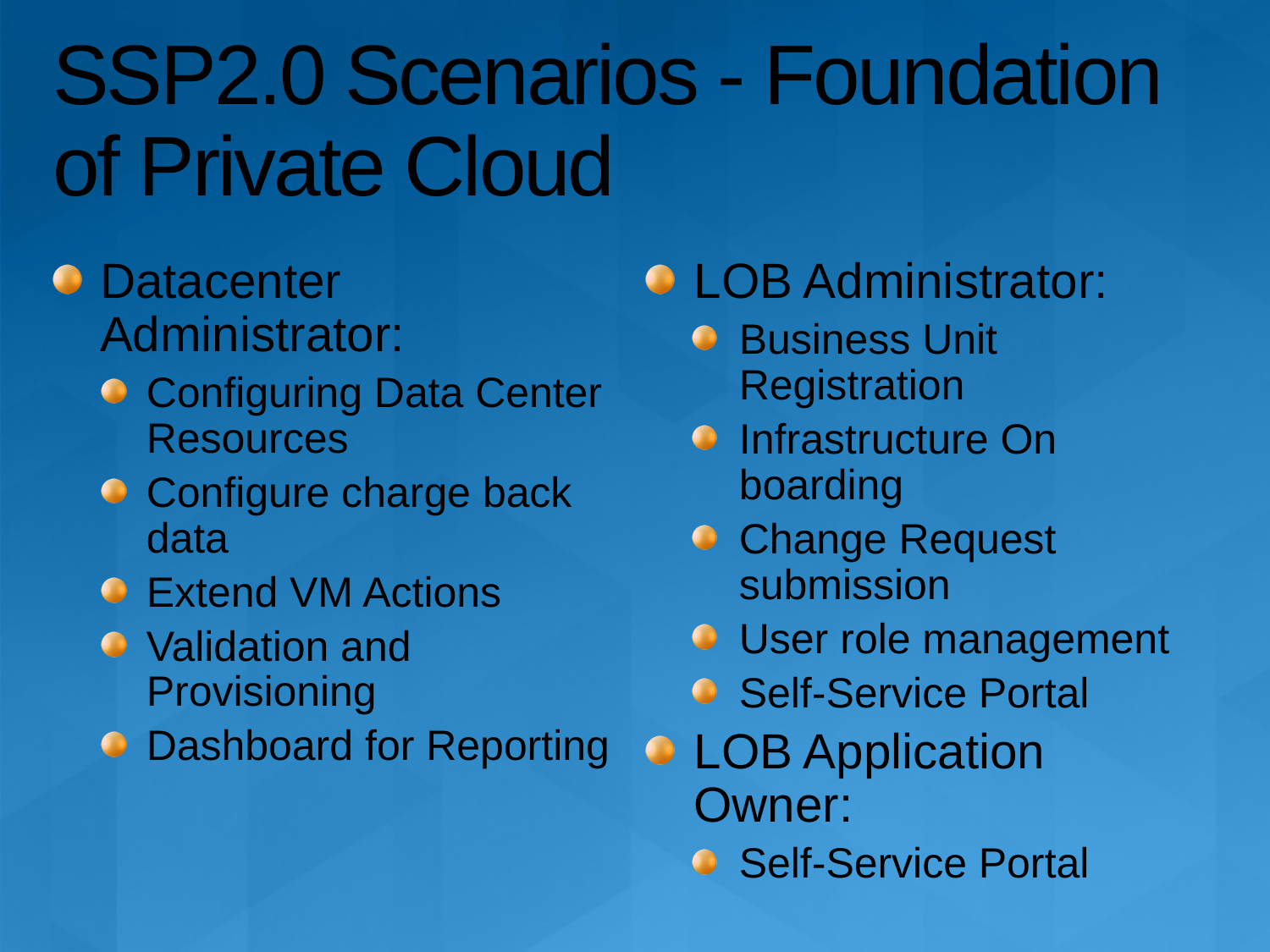

# SSP2.0 Scenarios - Foundation of Private Cloud
Datacenter Administrator:
Configuring Data Center Resources
Configure charge back data
Extend VM Actions
Validation and Provisioning
Dashboard for Reporting
LOB Administrator:
Business Unit Registration
Infrastructure On boarding
Change Request submission
User role management
Self-Service Portal
LOB Application Owner:
Self-Service Portal